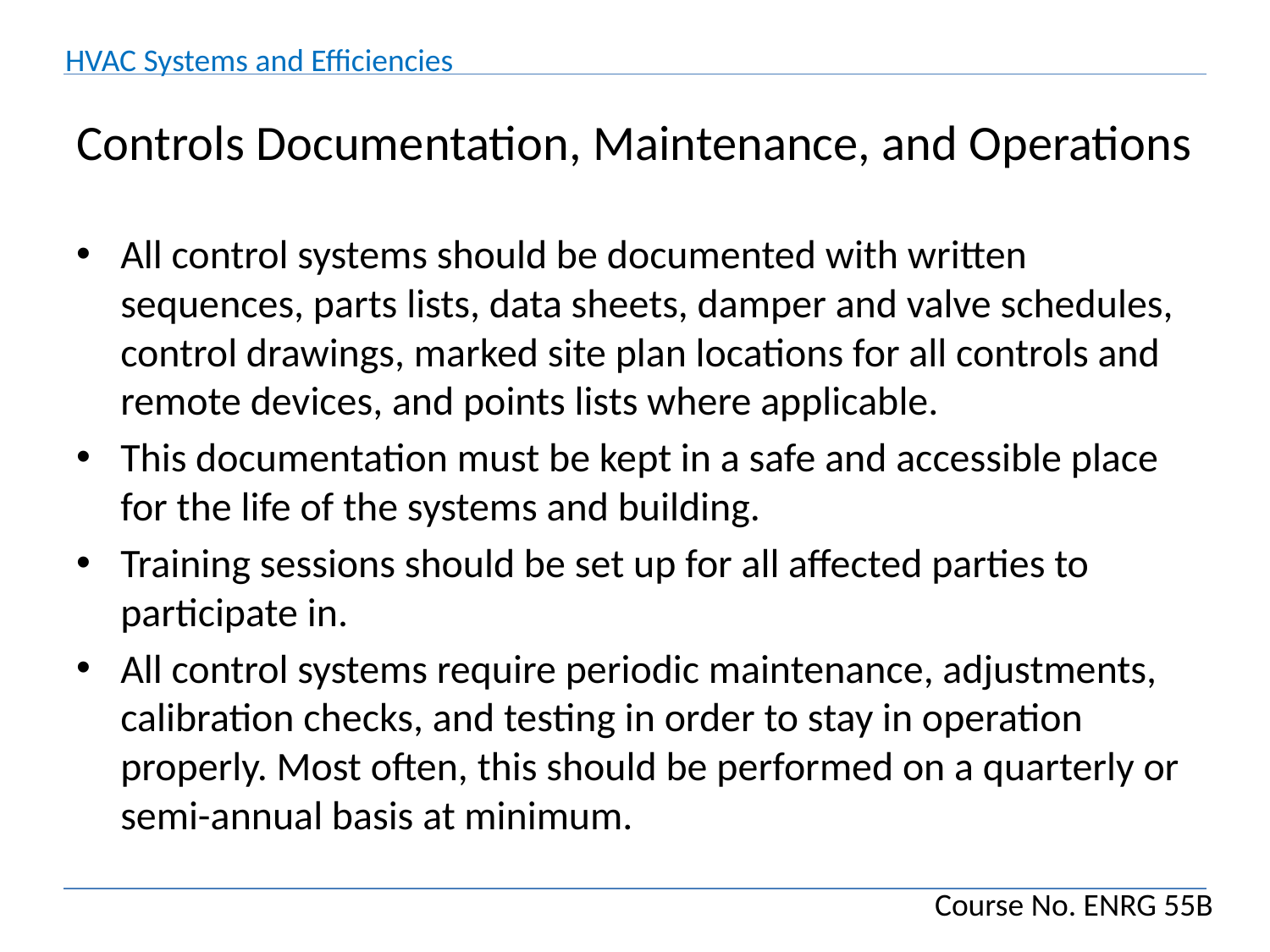

# Controls Documentation, Maintenance, and Operations
All control systems should be documented with written sequences, parts lists, data sheets, damper and valve schedules, control drawings, marked site plan locations for all controls and remote devices, and points lists where applicable.
This documentation must be kept in a safe and accessible place for the life of the systems and building.
Training sessions should be set up for all affected parties to participate in.
All control systems require periodic maintenance, adjustments, calibration checks, and testing in order to stay in operation properly. Most often, this should be performed on a quarterly or semi-annual basis at minimum.